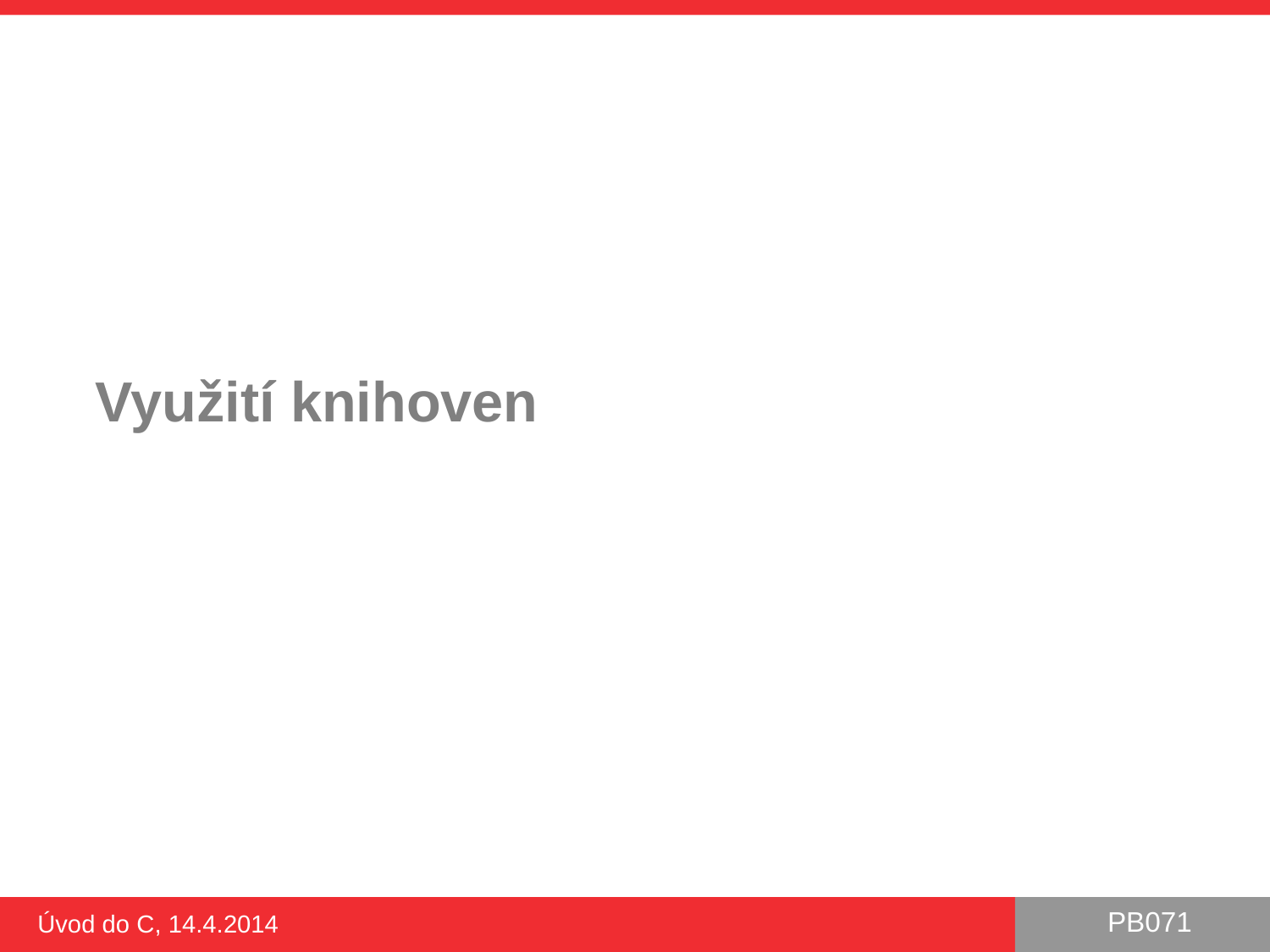

# Využití knihoven
Úvod do C, 14.4.2014